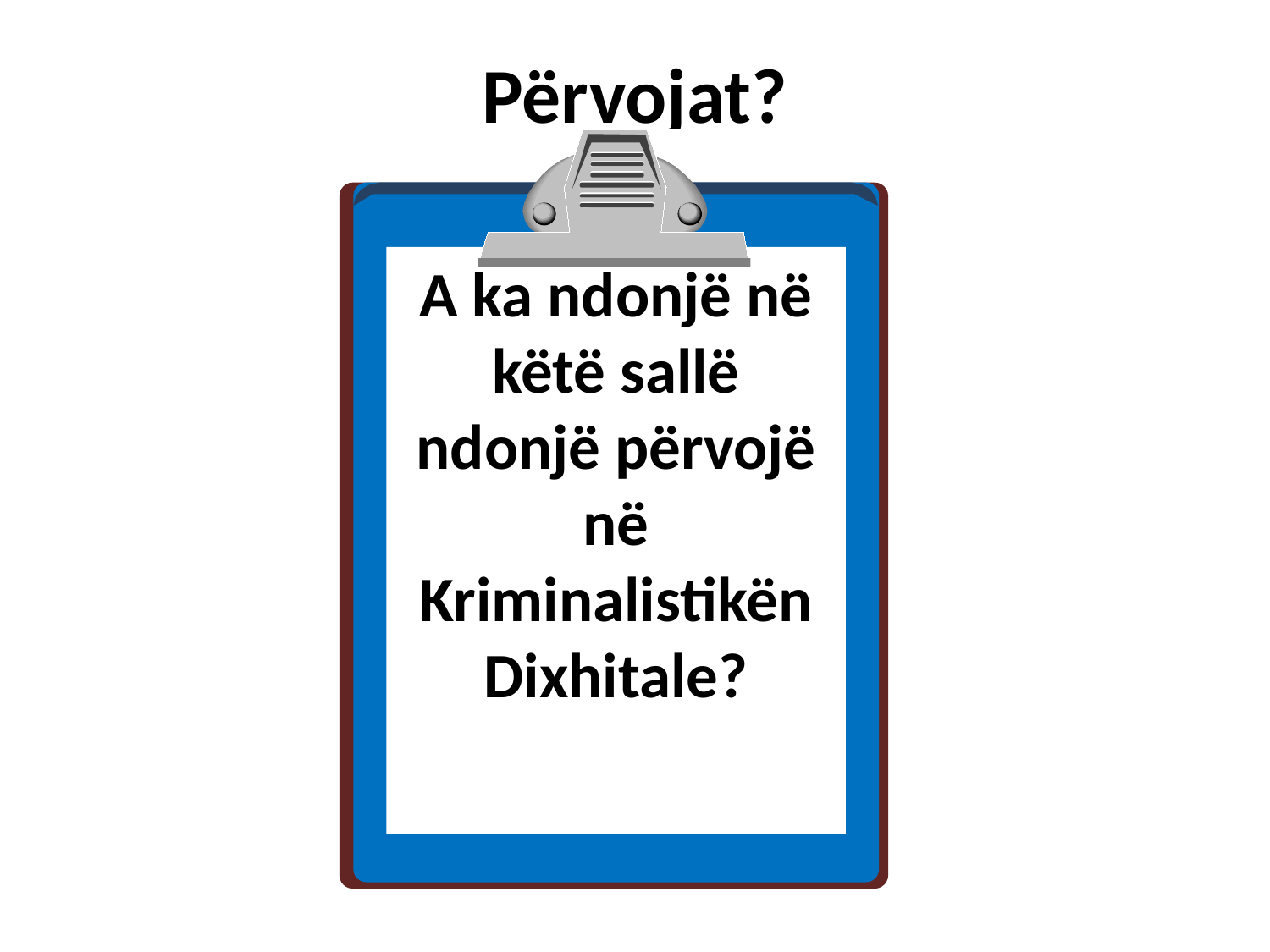

# Përvojat?

A ka ndonjë në këtë sallë ndonjë përvojë në Kriminalistikën Dixhitale?